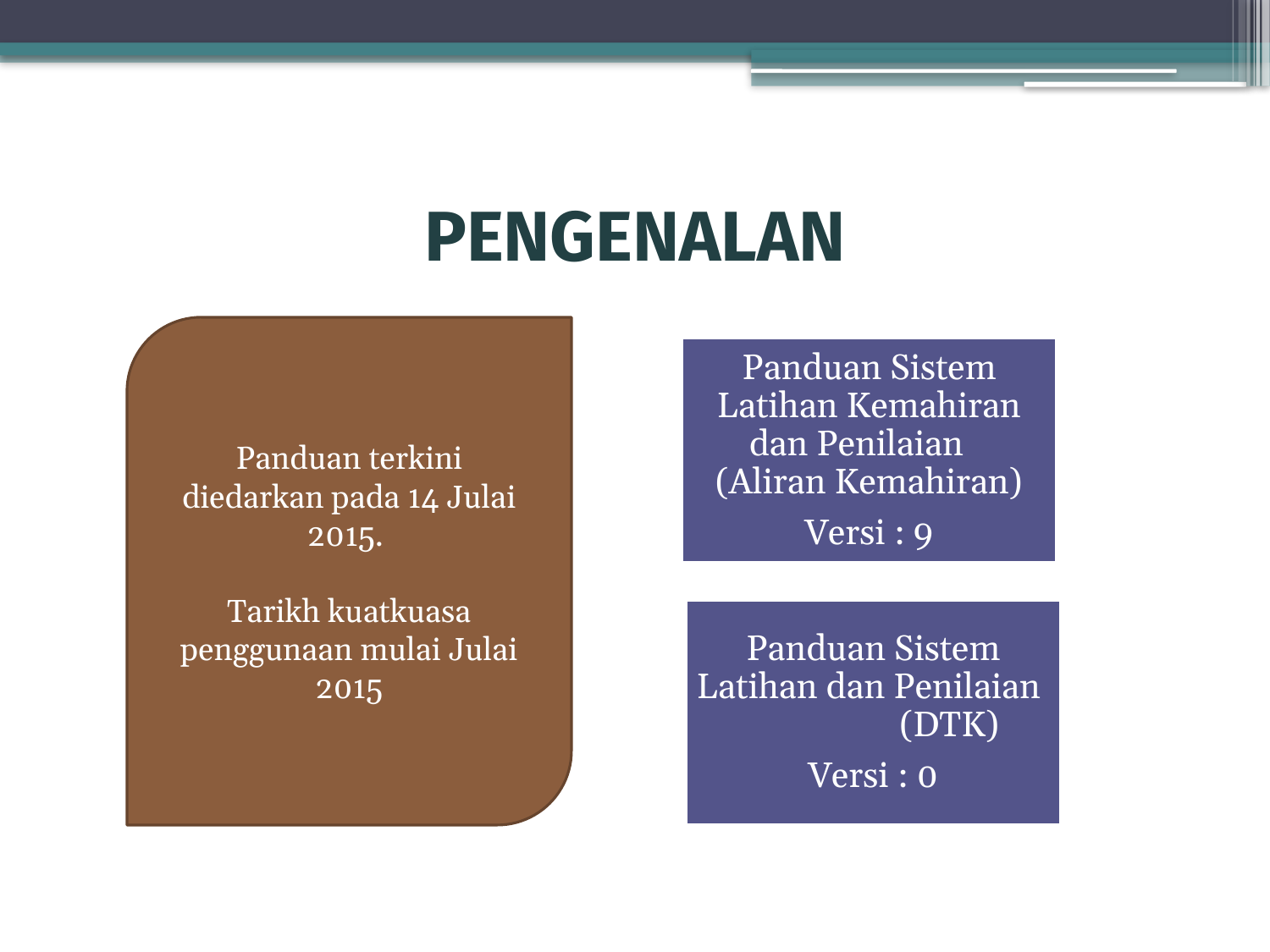

# PENGENALAN
Panduan terkini diedarkan pada 14 Julai 2015.

Tarikh kuatkuasa penggunaan mulai Julai 2015
Panduan Sistem Latihan Kemahiran dan Penilaian    (Aliran Kemahiran)
Versi : 9
Panduan Sistem Latihan dan Penilaian                    (DTK)
Versi : 0